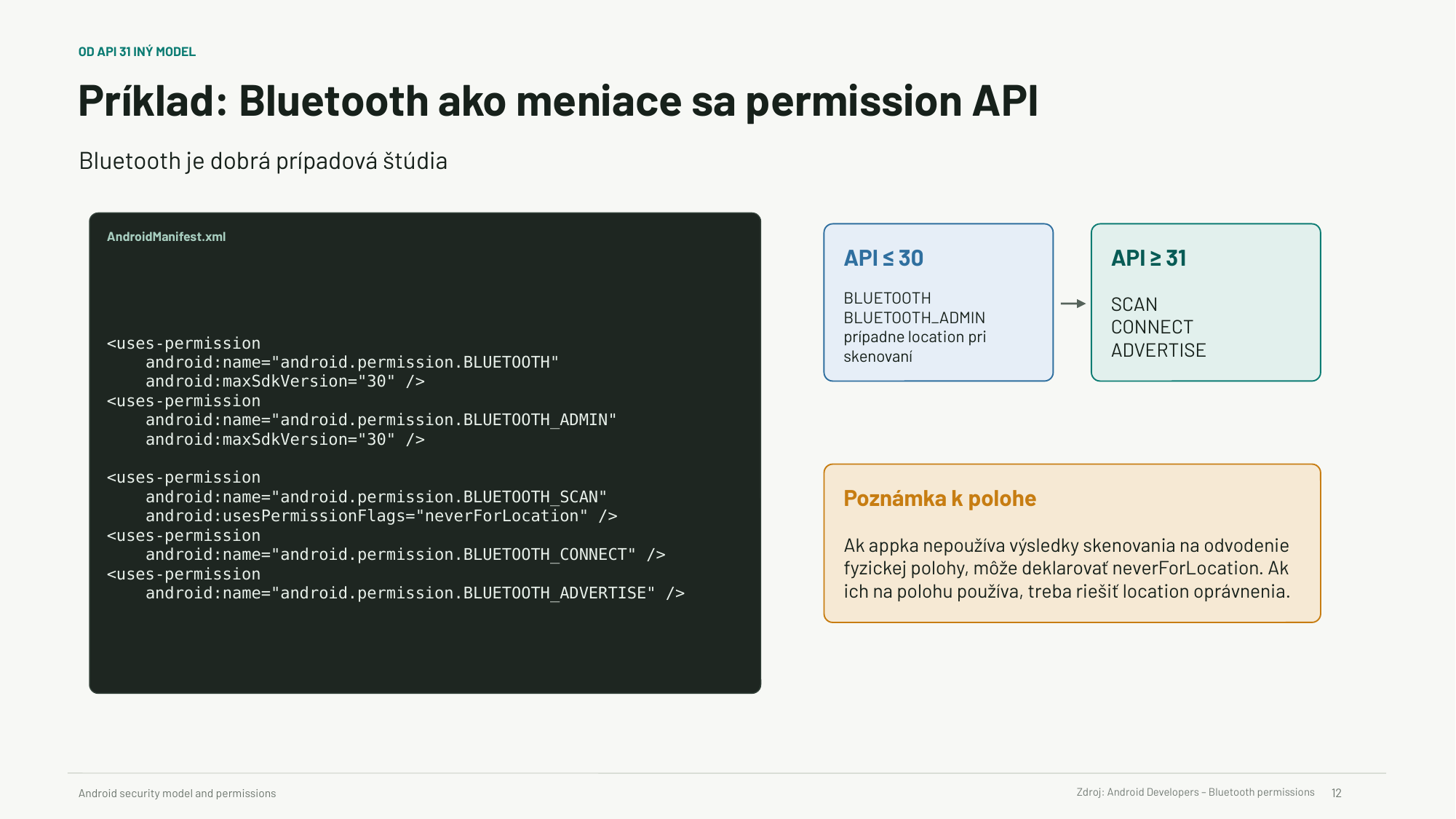

OD API 31 INÝ MODEL
Príklad: Bluetooth ako meniace sa permission API
Bluetooth je dobrá prípadová štúdia

AndroidManifest.xml
API ≤ 30
API ≥ 31
<uses-permission
    android:name="android.permission.BLUETOOTH"
    android:maxSdkVersion="30" />
<uses-permission
    android:name="android.permission.BLUETOOTH_ADMIN"
    android:maxSdkVersion="30" />

<uses-permission
    android:name="android.permission.BLUETOOTH_SCAN"
    android:usesPermissionFlags="neverForLocation" />
<uses-permission
    android:name="android.permission.BLUETOOTH_CONNECT" />
<uses-permission
    android:name="android.permission.BLUETOOTH_ADVERTISE" />
BLUETOOTH
BLUETOOTH_ADMIN
prípadne location pri skenovaní
SCAN
CONNECT
ADVERTISE

Poznámka k polohe
Ak appka nepoužíva výsledky skenovania na odvodenie fyzickej polohy, môže deklarovať neverForLocation. Ak ich na polohu používa, treba riešiť location oprávnenia.
12
Zdroj: Android Developers – Bluetooth permissions